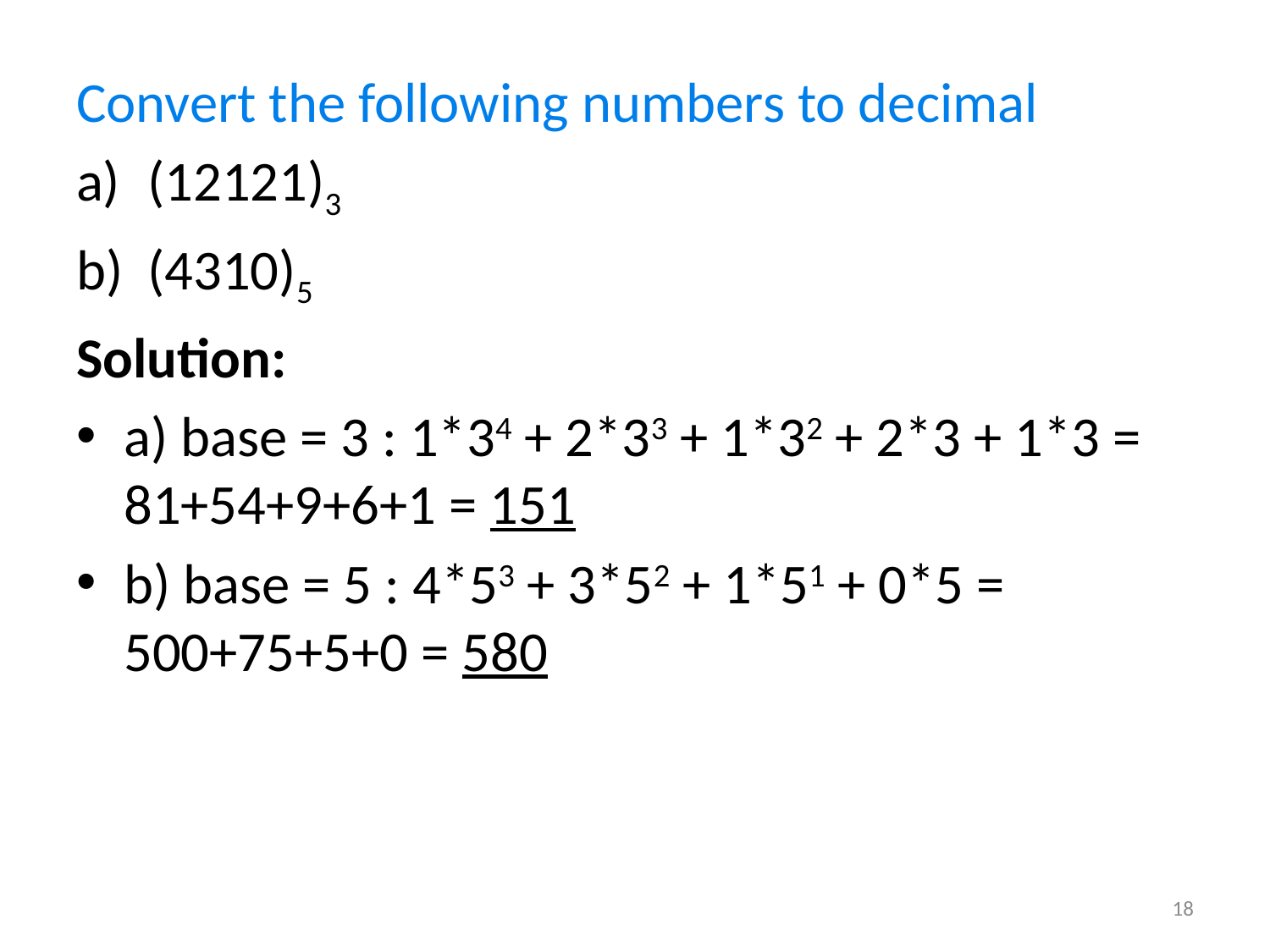

Convert the following numbers to decimal
(12121)3
(4310)5
Solution:
a) base = 3 : 1*34 + 2*33 + 1*32 + 2*3 + 1*3 = 81+54+9+6+1 = 151
b) base = 5 : 4*53 + 3*52 + 1*51 + 0*5 = 500+75+5+0 = 580

18